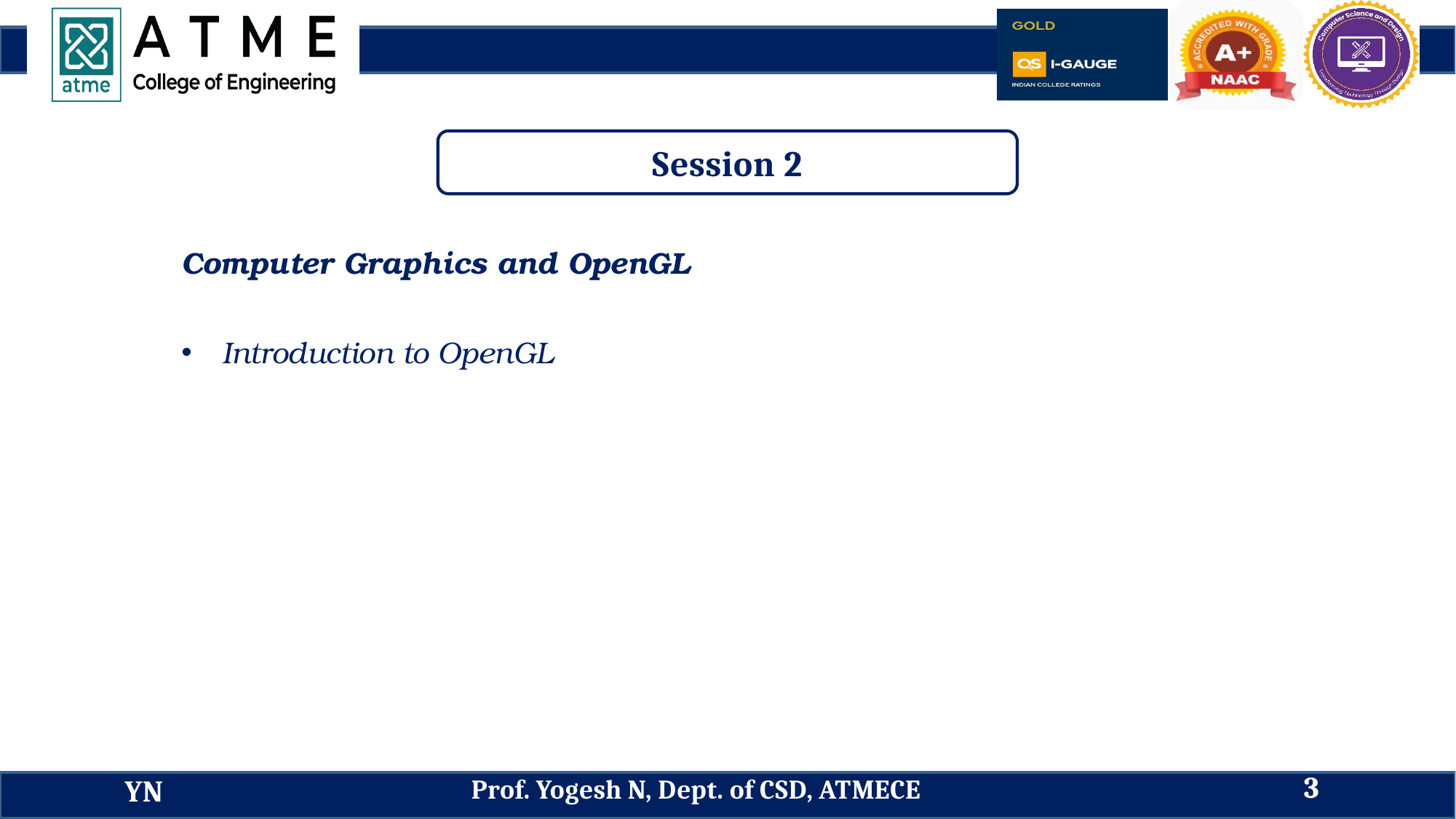

Session 2
Computer Graphics and OpenGL

Introduction to OpenGL
3
Prof. Yogesh N, Dept. of CSD, ATMECE
YN